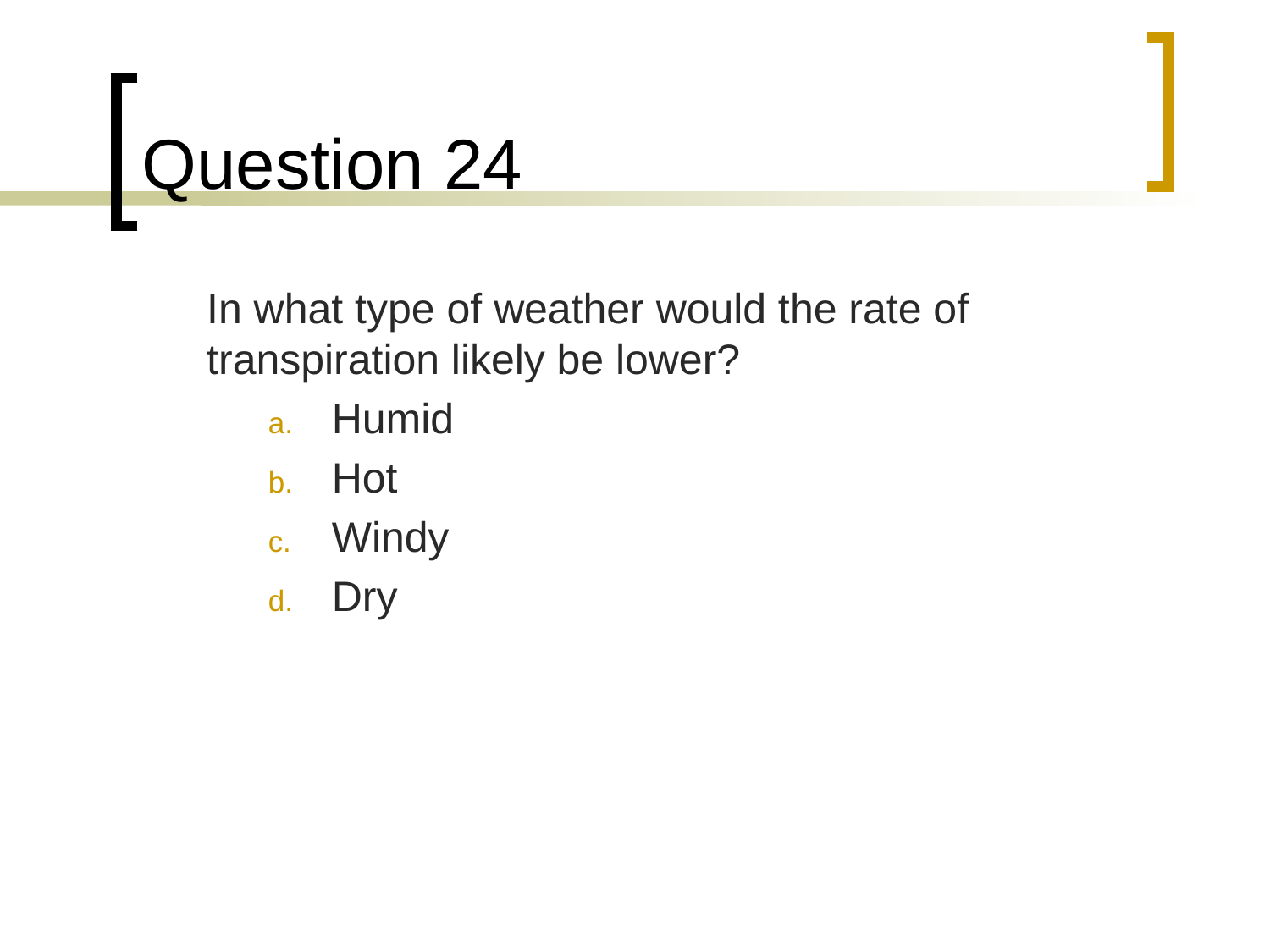

# Question 24
	In what type of weather would the rate of transpiration likely be lower?
Humid
Hot
Windy
Dry